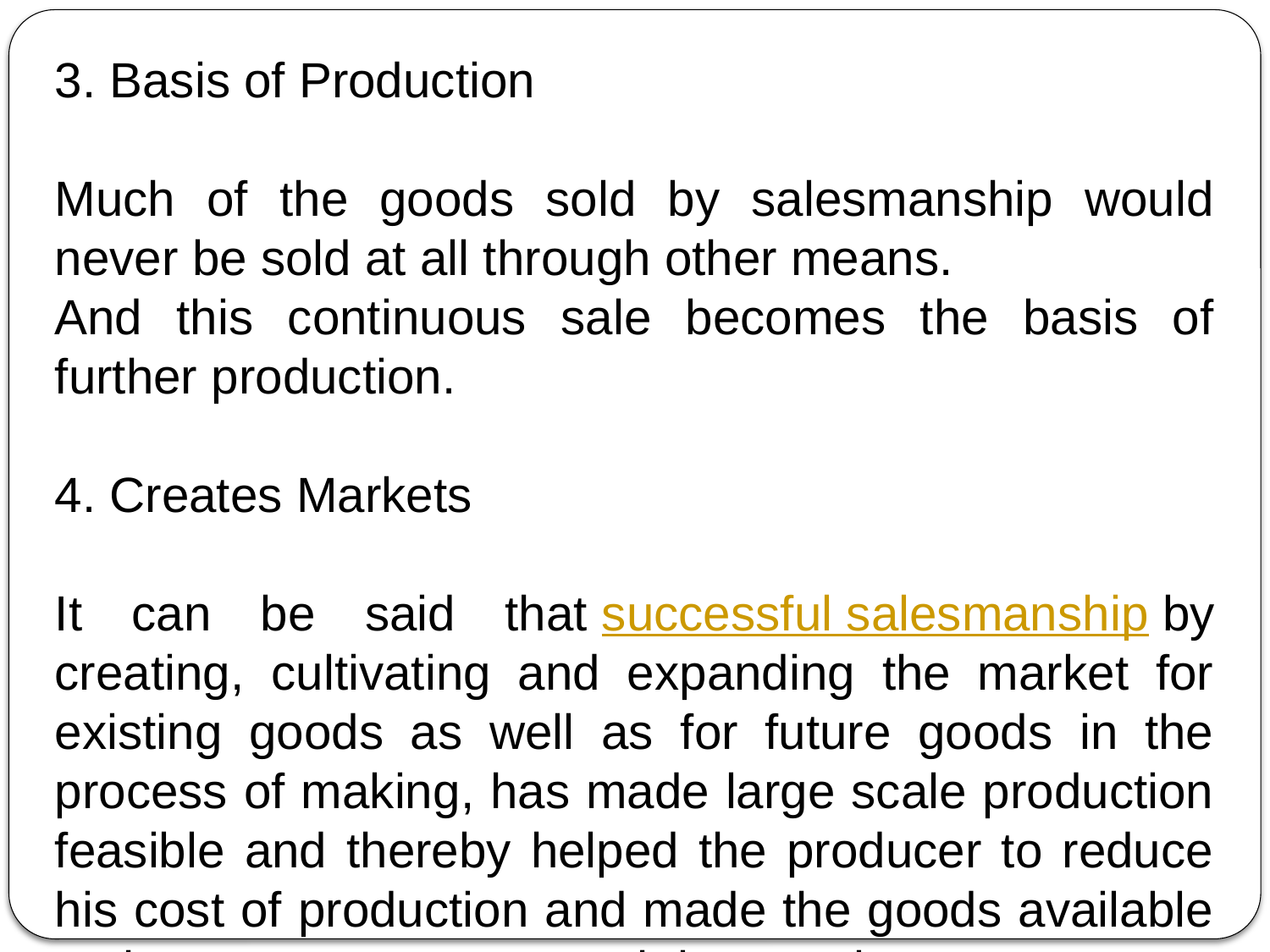

3. Basis of Production

Much of the goods sold by salesmanship would never be sold at all through other means.
And this continuous sale becomes the basis of further production.

4. Creates Markets

It can be said that successful salesmanship by creating, cultivating and expanding the market for existing goods as well as for future goods in the process of making, has made large scale production feasible and thereby helped the producer to reduce his cost of production and made the goods available to the consumers at a much lower price